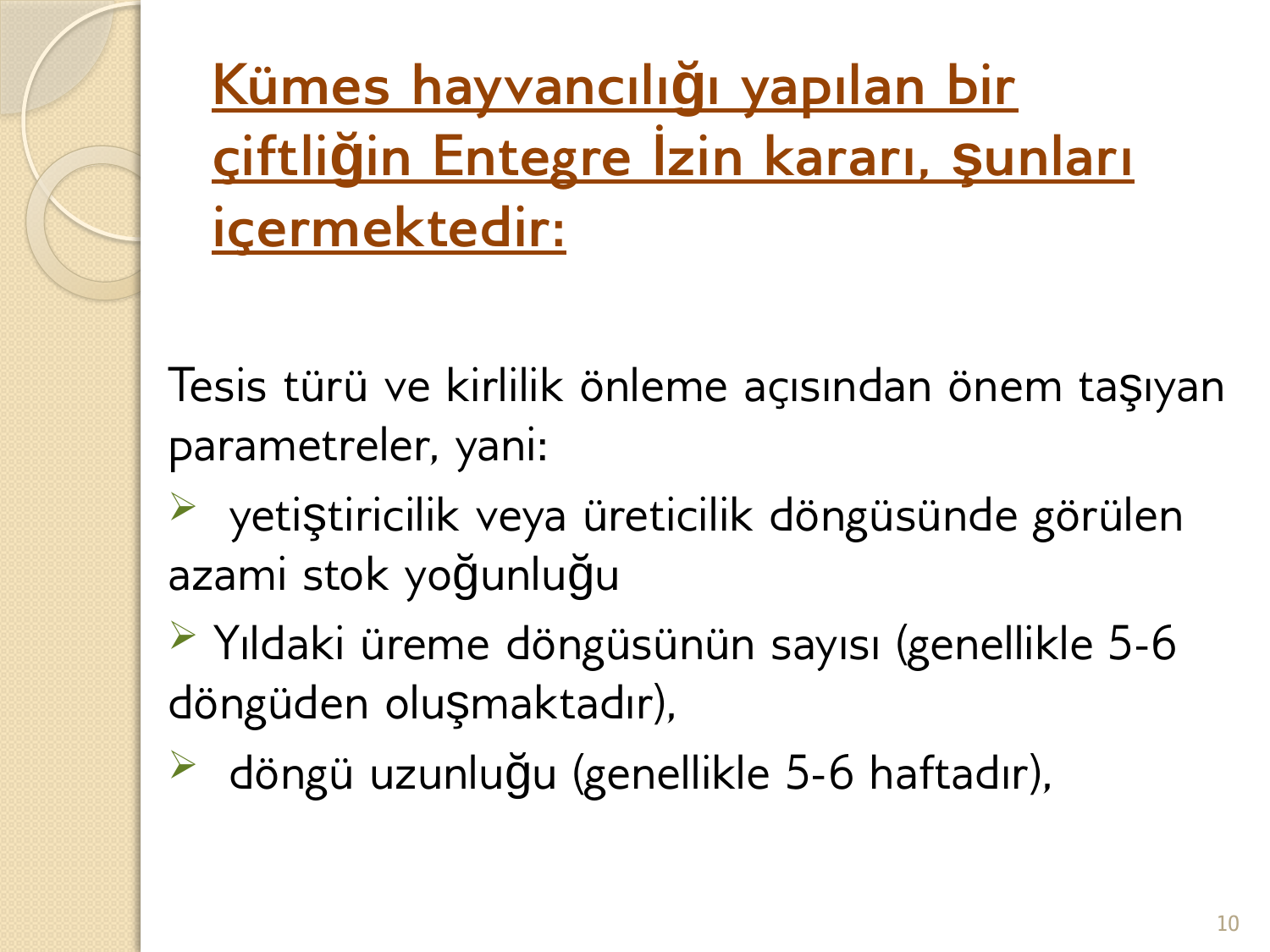

# Kümes hayvancılığı yapılan bir çiftliğin Entegre İzin kararı, şunları içermektedir:
Tesis türü ve kirlilik önleme açısından önem taşıyan parametreler, yani:
  yetiştiricilik veya üreticilik döngüsünde görülen azami stok yoğunluğu
 Yıldaki üreme döngüsünün sayısı (genellikle 5-6 döngüden oluşmaktadır),
  döngü uzunluğu (genellikle 5-6 haftadır),
10